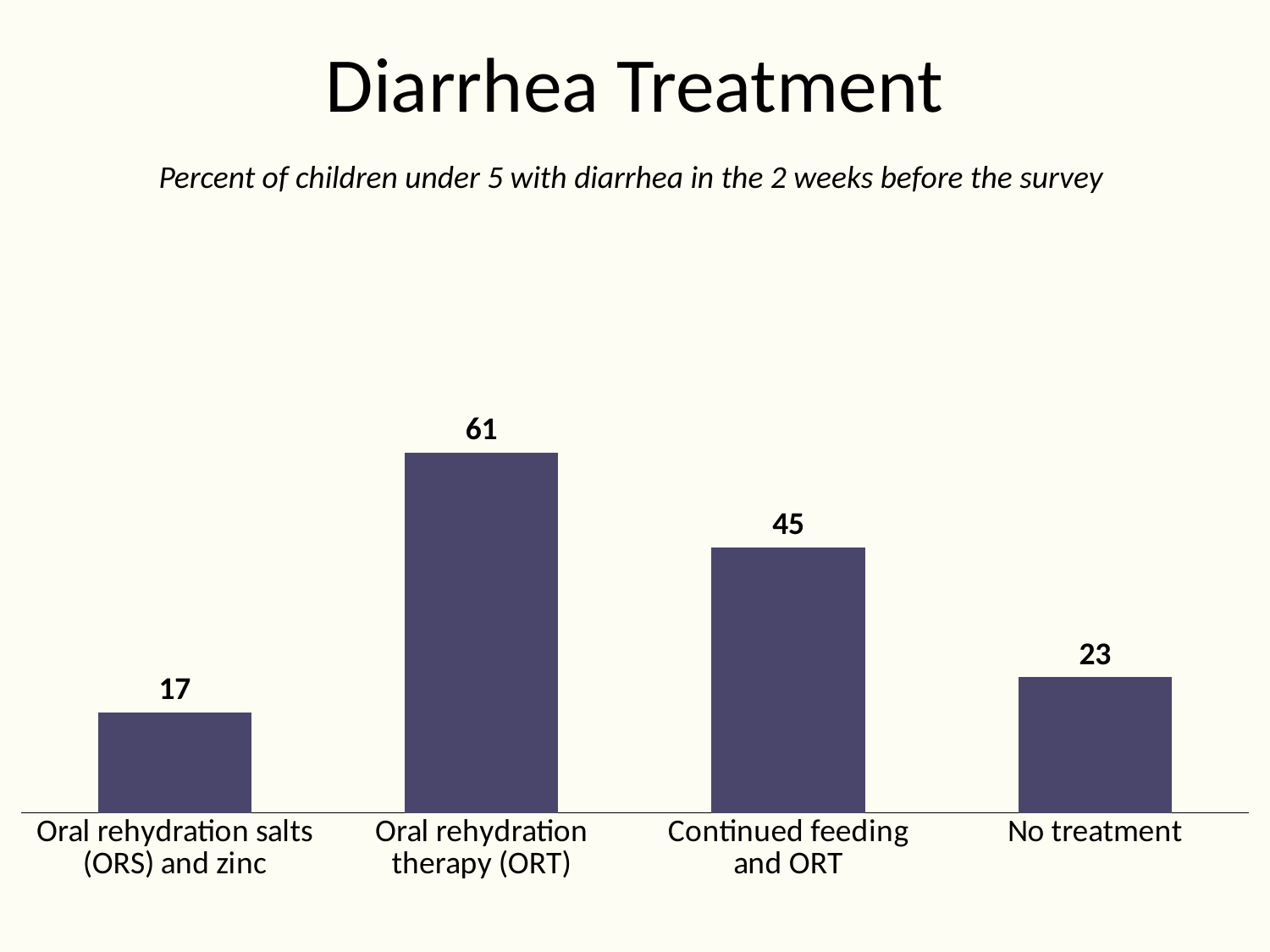

# Diarrhea Treatment
Percent of children under 5 with diarrhea in the 2 weeks before the survey

### Chart

| Category | Series 1 |
|---|---|
| Oral rehydration salts (ORS) and zinc | 17.0 |
| Oral rehydration therapy (ORT) | 61.0 |
| Continued feeding and ORT | 45.0 |
| No treatment | 23.0 |